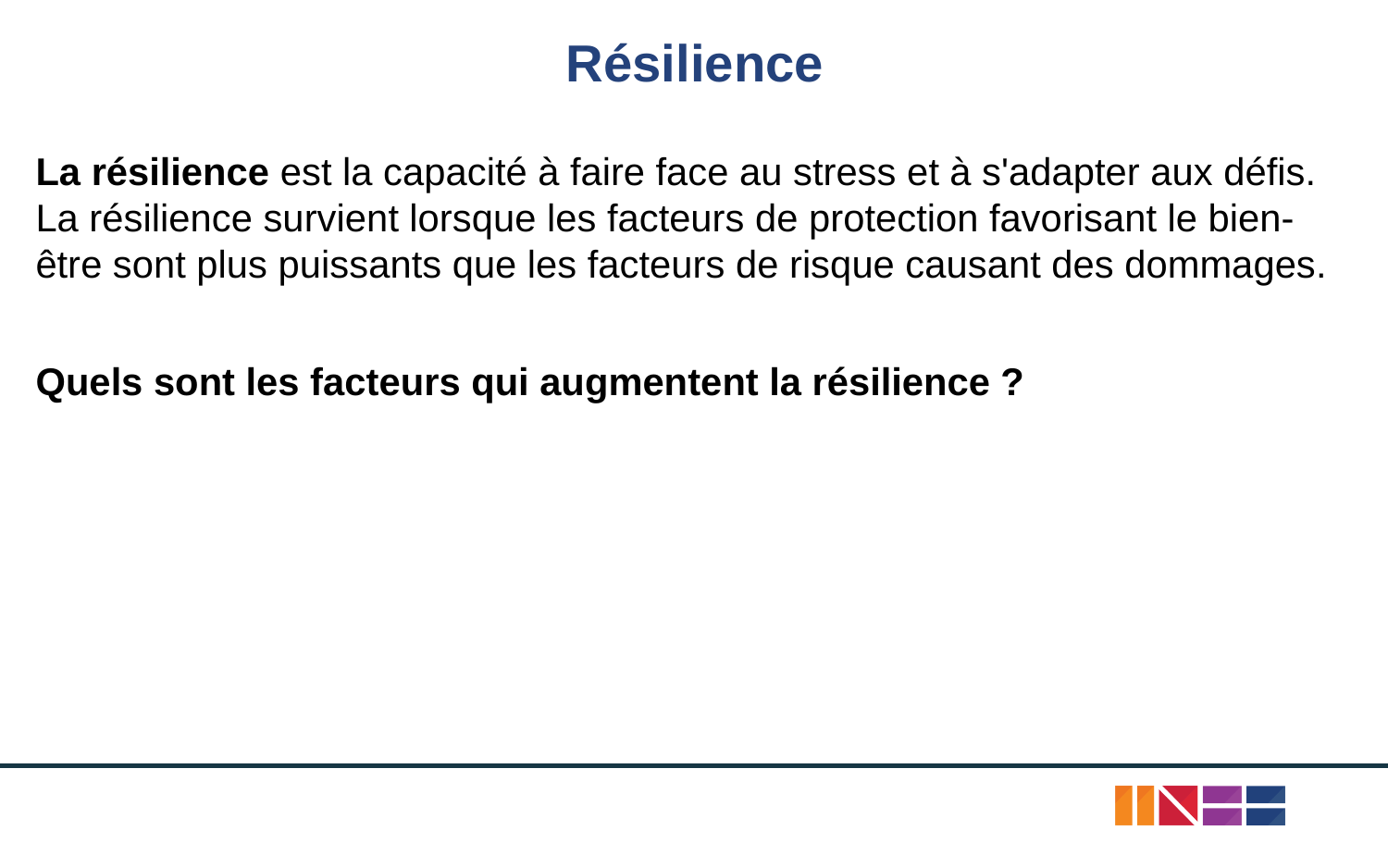

Résilience
La résilience est la capacité à faire face au stress et à s'adapter aux défis. La résilience survient lorsque les facteurs de protection favorisant le bien-être sont plus puissants que les facteurs de risque causant des dommages.

Quels sont les facteurs qui augmentent la résilience ?